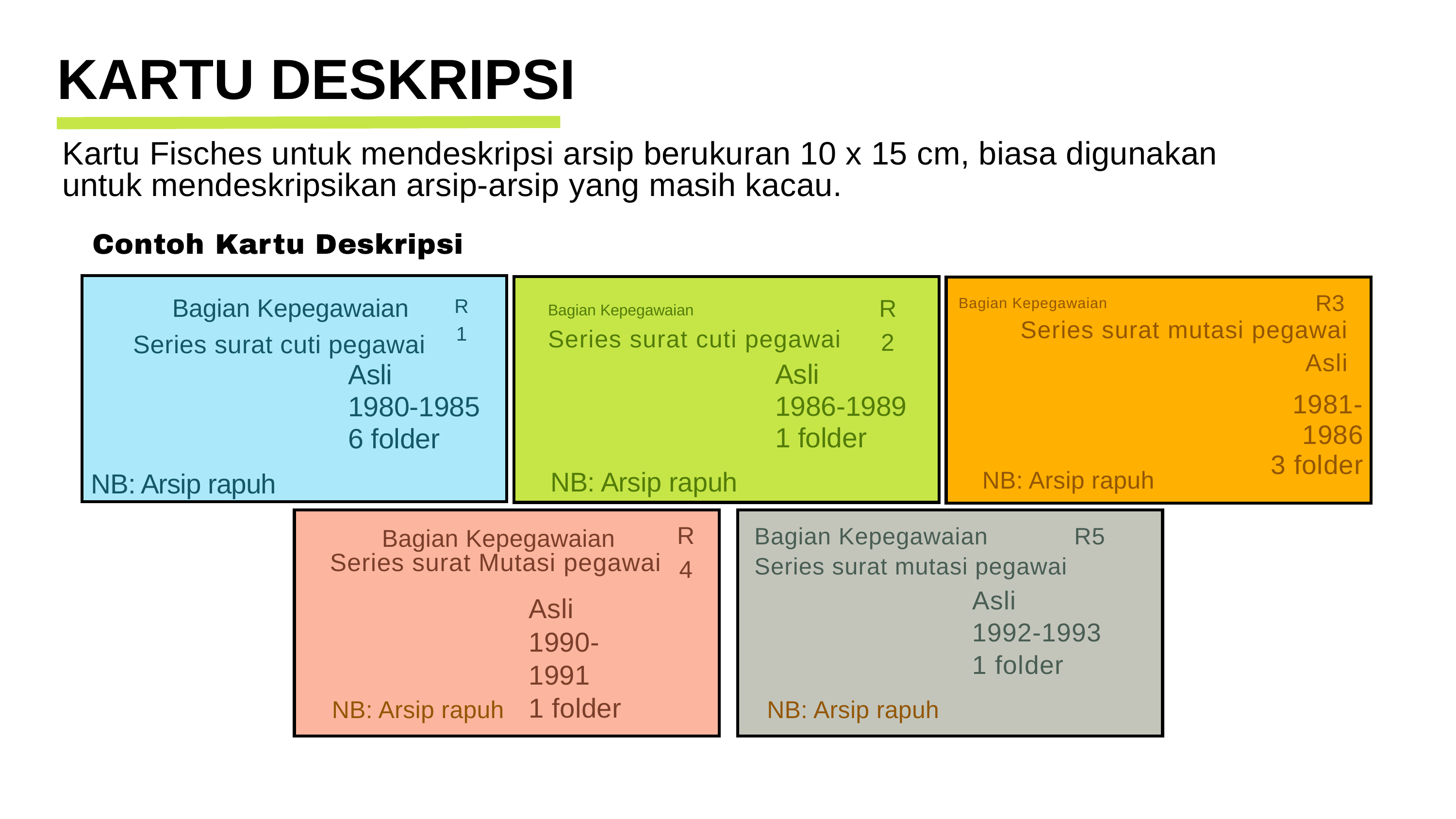

KARTU DESKRIPSI

Kartu Fisches untuk mendeskripsi arsip berukuran 10 x 15 cm, biasa digunakan untuk mendeskripsikan arsip-arsip yang masih kacau.
Contoh Kartu Deskripsi

Bagian Kepegawaian
R2
R1
Bagian Kepegawaian
Series surat mutasi pegawai
Asli
Bagian Kepegawaian
Series surat cuti pegawai
Series surat cuti pegawai
Asli
1986-1989
1 folder
Asli
1980-1985
6 folder
1981-1986
3 folder
NB: Arsip rapuh
NB: Arsip rapuh
NB: Arsip rapuh

R4
Bagian Kepegawaian
Bagian Kepegawaian            R5
Series surat mutasi pegawai
Series surat Mutasi pegawai
Asli
1992-1993
1 folder
Asli
1990-1991
1 folder
NB: Arsip rapuh
NB: Arsip rapuh
R3